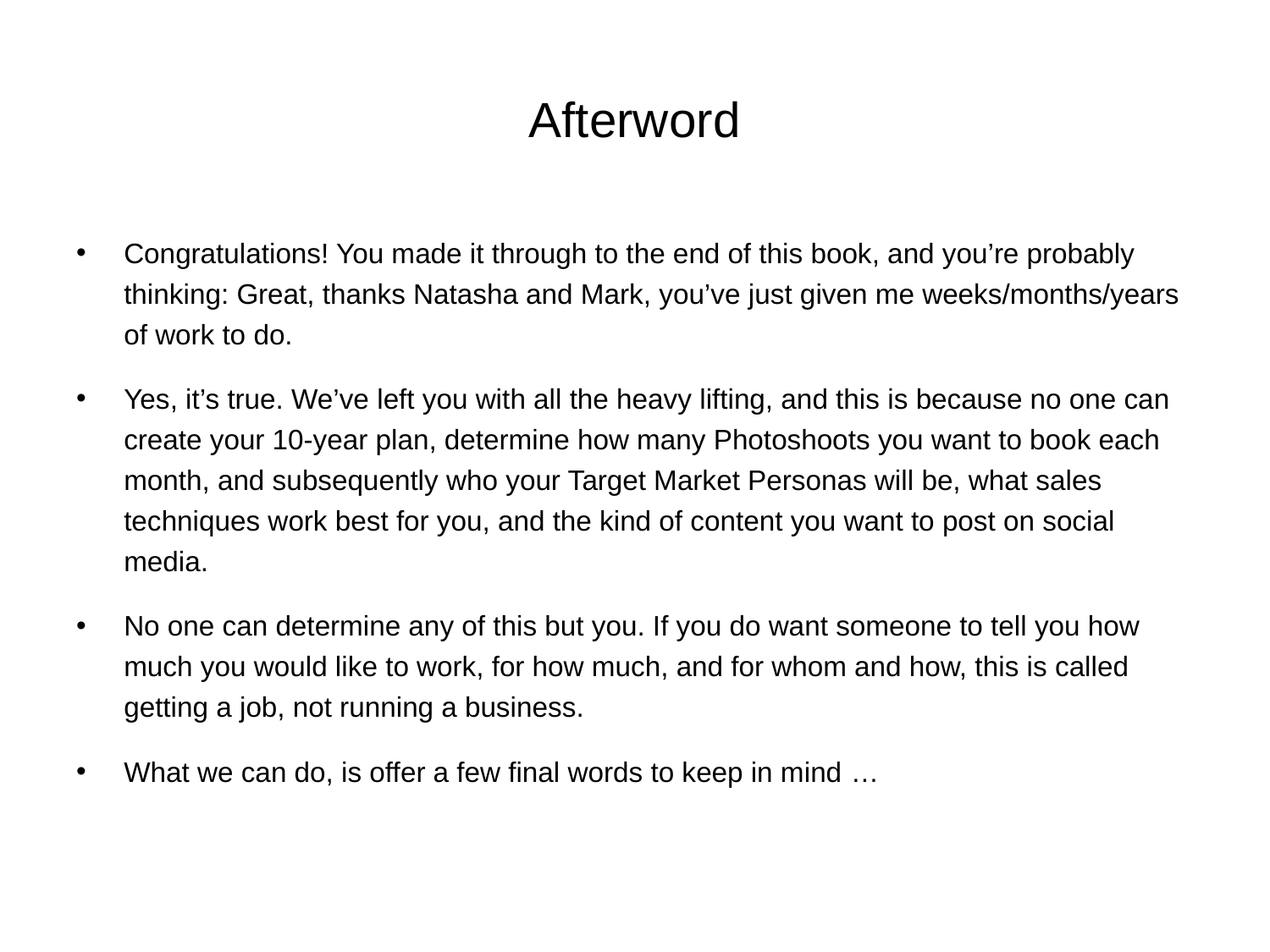

# Afterword
Congratulations! You made it through to the end of this book, and you’re probably thinking: Great, thanks Natasha and Mark, you’ve just given me weeks/months/years of work to do.

Yes, it’s true. We’ve left you with all the heavy lifting, and this is because no one can create your 10-year plan, determine how many Photoshoots you want to book each month, and subsequently who your Target Market Personas will be, what sales techniques work best for you, and the kind of content you want to post on social media.

No one can determine any of this but you. If you do want someone to tell you how much you would like to work, for how much, and for whom and how, this is called getting a job, not running a business.

What we can do, is offer a few final words to keep in mind …